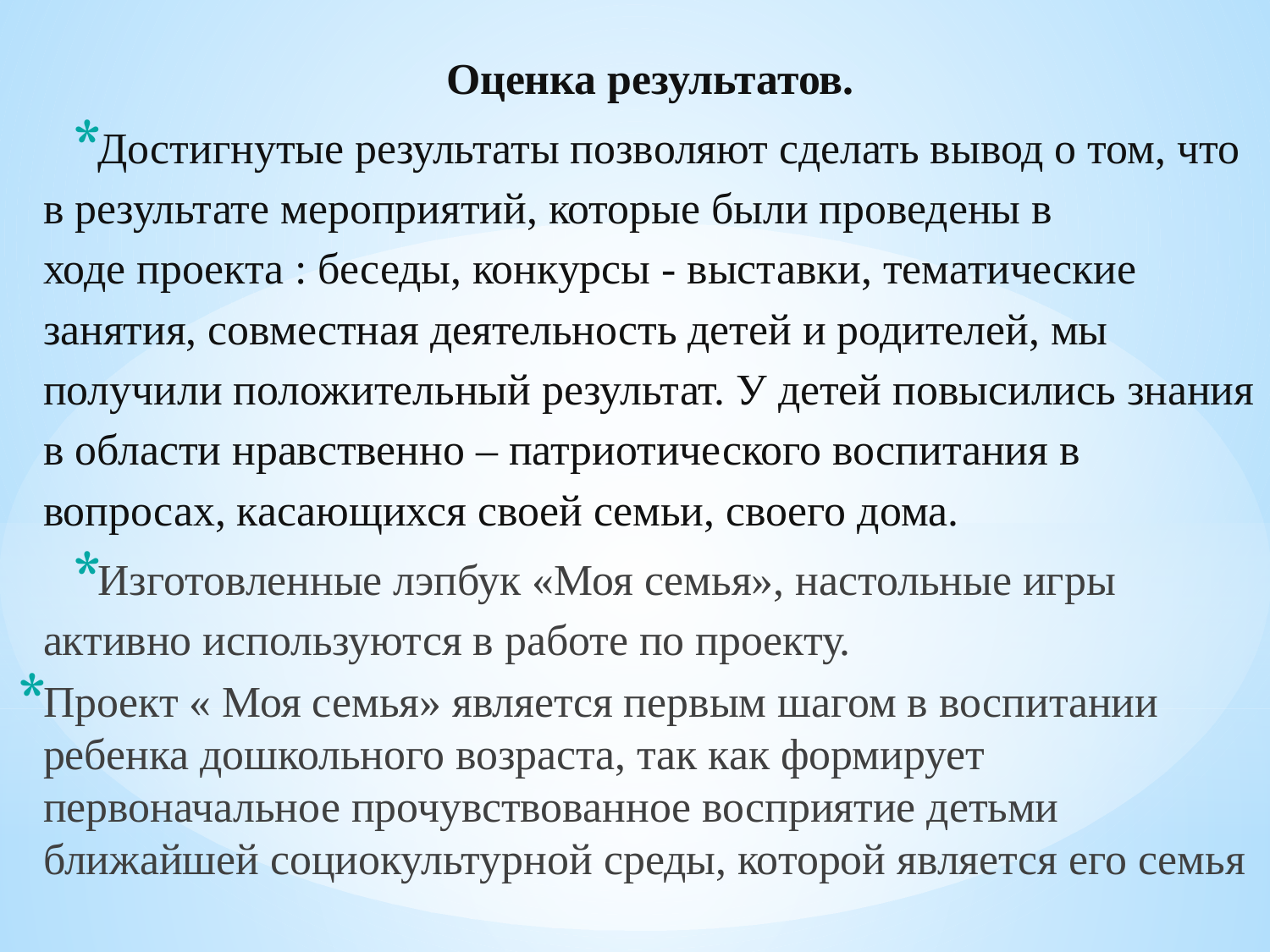

Оценка результатов.
Достигнутые результаты позволяют сделать вывод о том, что в результате мероприятий, которые были проведены в ходе проекта : беседы, конкурсы - выставки, тематические занятия, совместная деятельность детей и родителей, мы получили положительный результат. У детей повысились знания в области нравственно – патриотического воспитания в вопросах, касающихся своей семьи, своего дома.
Изготовленные лэпбук «Моя семья», настольные игры активно используются в работе по проекту.
Проект « Моя семья» является первым шагом в воспитании ребенка дошкольного возраста, так как формирует первоначальное прочувствованное восприятие детьми ближайшей социокультурной среды, которой является его семья